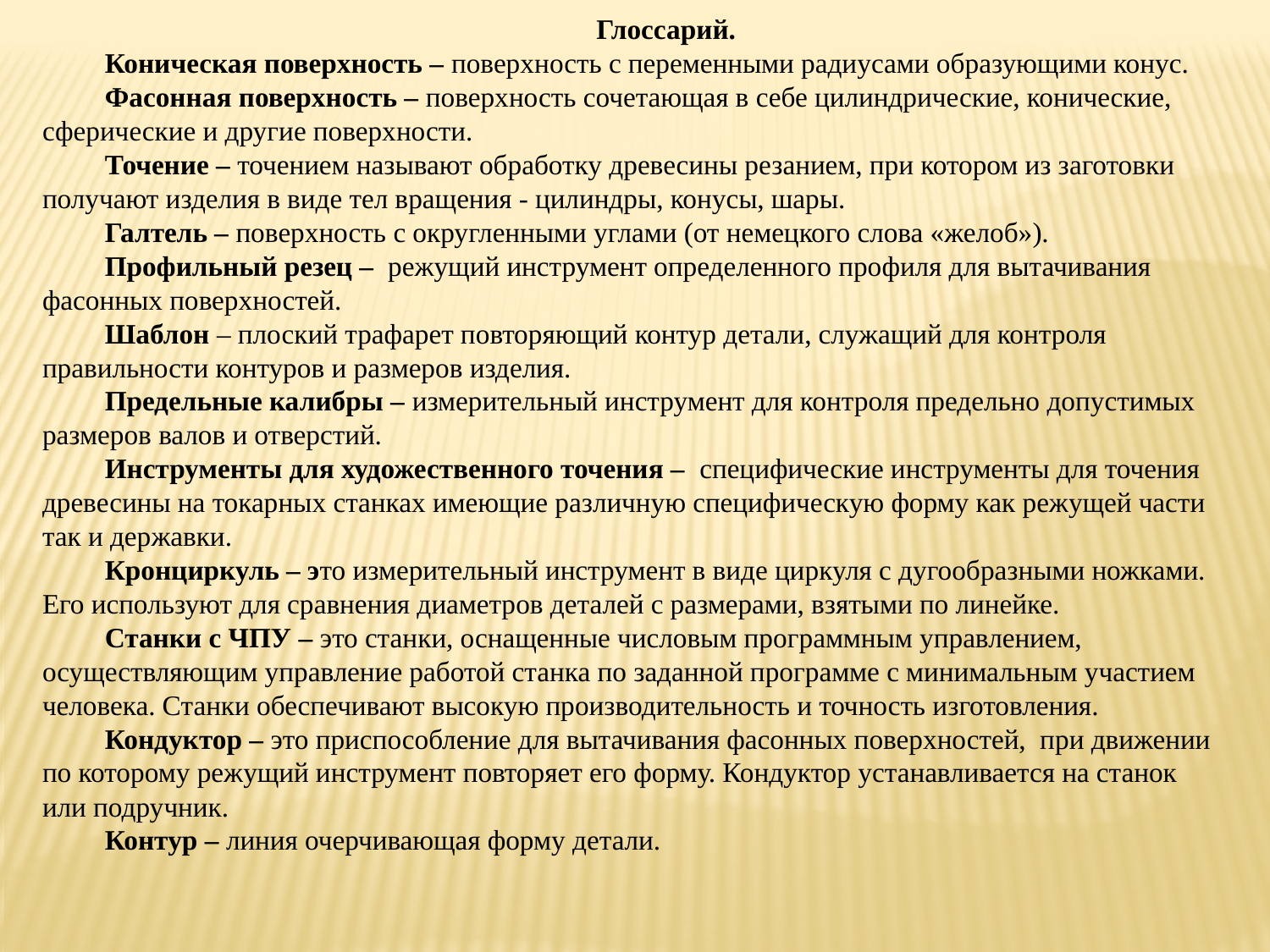

Глоссарий.
Коническая поверхность – поверхность с переменными радиусами образующими конус.
Фасонная поверхность – поверхность сочетающая в себе цилиндрические, конические, сферические и другие поверхности.
Точение – точением называют обработку древесины резанием, при котором из заготовки получают изделия в виде тел вращения - цилиндры, конусы, шары.
Галтель – поверхность с округленными углами (от немецкого слова «желоб»).
Профильный резец –  режущий инструмент определенного профиля для вытачивания фасонных поверхностей.
Шаблон – плоский трафарет повторяющий контур детали, служащий для контроля правильности контуров и размеров изделия.
Предельные калибры – измерительный инструмент для контроля предельно допустимых размеров валов и отверстий.
Инструменты для художественного точения –  специфические инструменты для точения древесины на токарных станках имеющие различную специфическую форму как режущей части так и державки.
Кронциркуль – это измерительный инструмент в виде циркуля с дугообразными ножками. Его используют для сравнения диаметров деталей с размерами, взятыми по линейке.
Станки с ЧПУ – это станки, оснащенные числовым программным управлением,  осуществляющим управление работой станка по заданной программе с минимальным участием человека. Станки обеспечивают высокую производительность и точность изготовления.
Кондуктор – это приспособление для вытачивания фасонных поверхностей,  при движении по которому режущий инструмент повторяет его форму. Кондуктор устанавливается на станок или подручник.
Контур – линия очерчивающая форму детали.